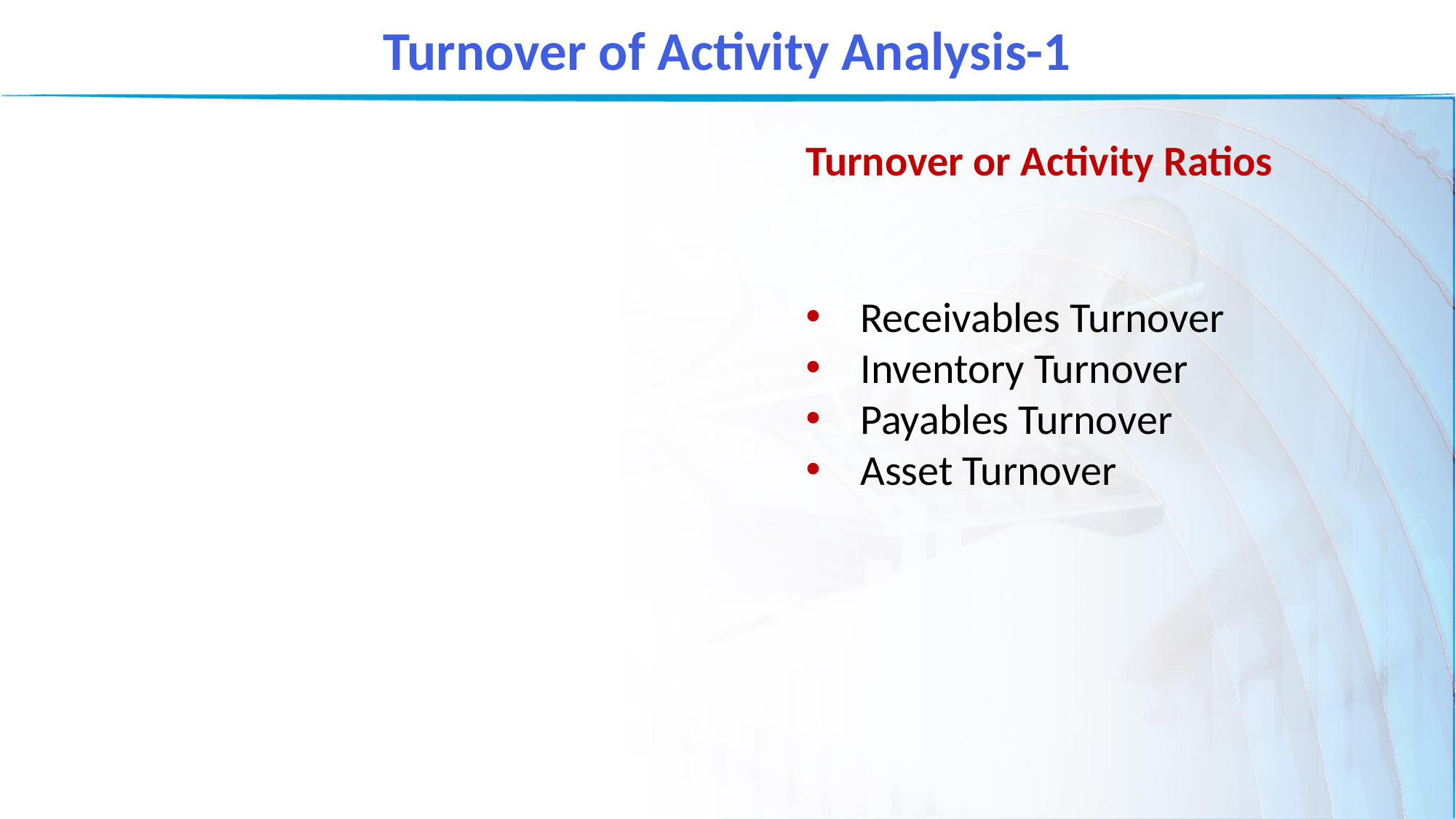

Turnover of Activity Analysis-1
Turnover or Activity Ratios

Receivables Turnover
Inventory Turnover
Payables Turnover
Asset Turnover